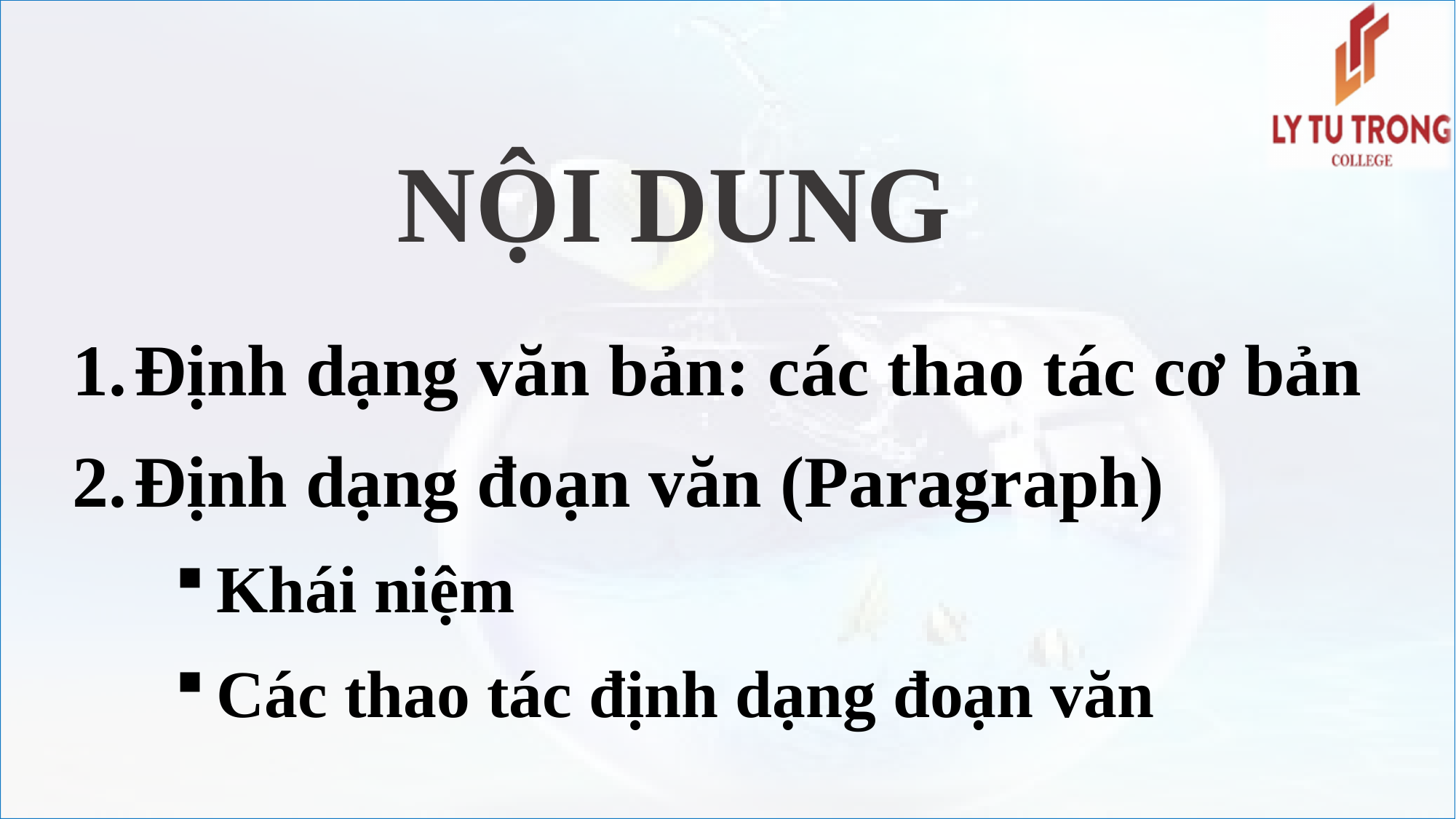

# NỘI DUNG
Định dạng văn bản: các thao tác cơ bản
Định dạng đoạn văn (Paragraph)
Khái niệm
Các thao tác định dạng đoạn văn